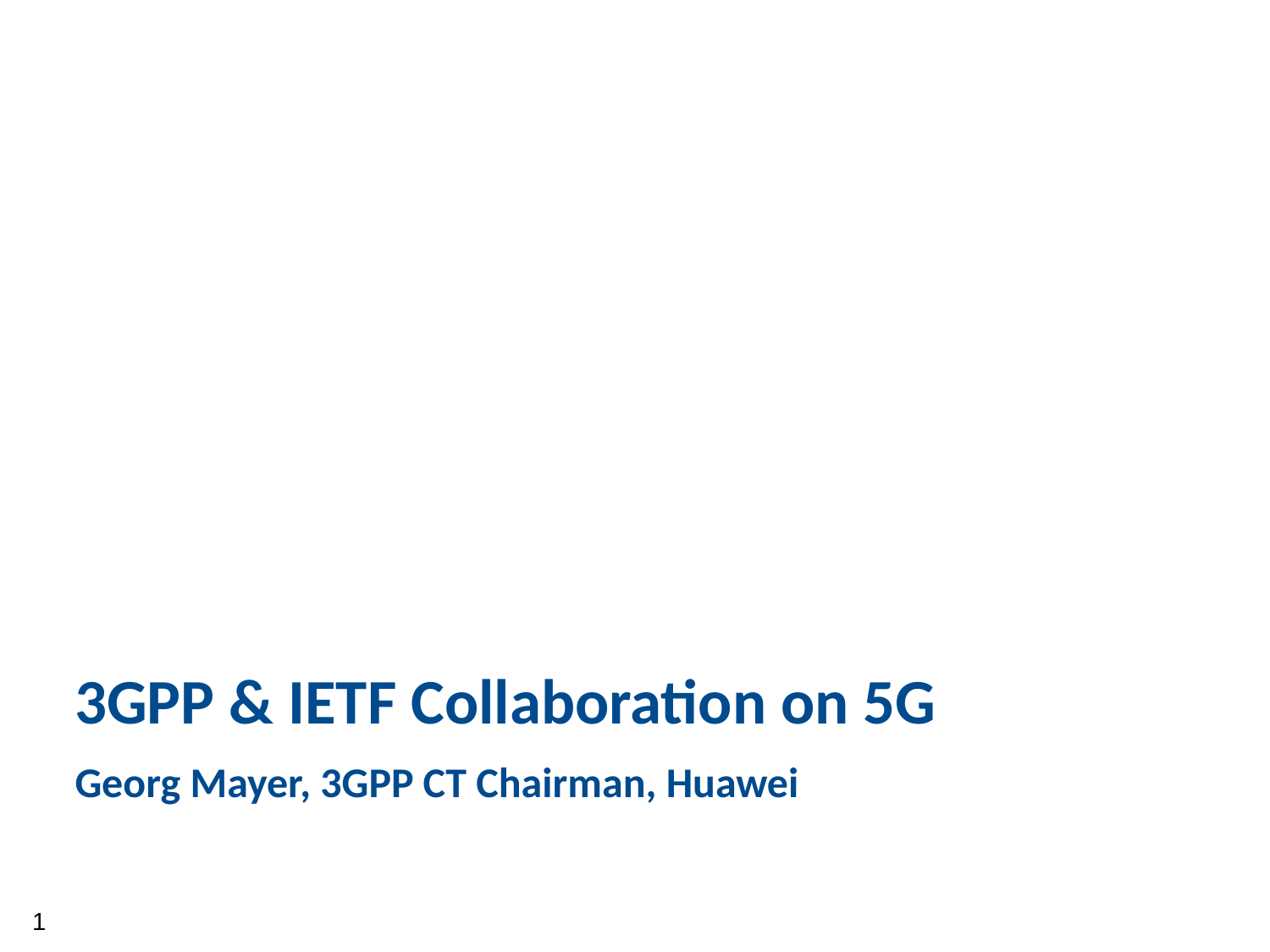

3GPP & IETF Collaboration on 5G
Georg Mayer, 3GPP CT Chairman, Huawei